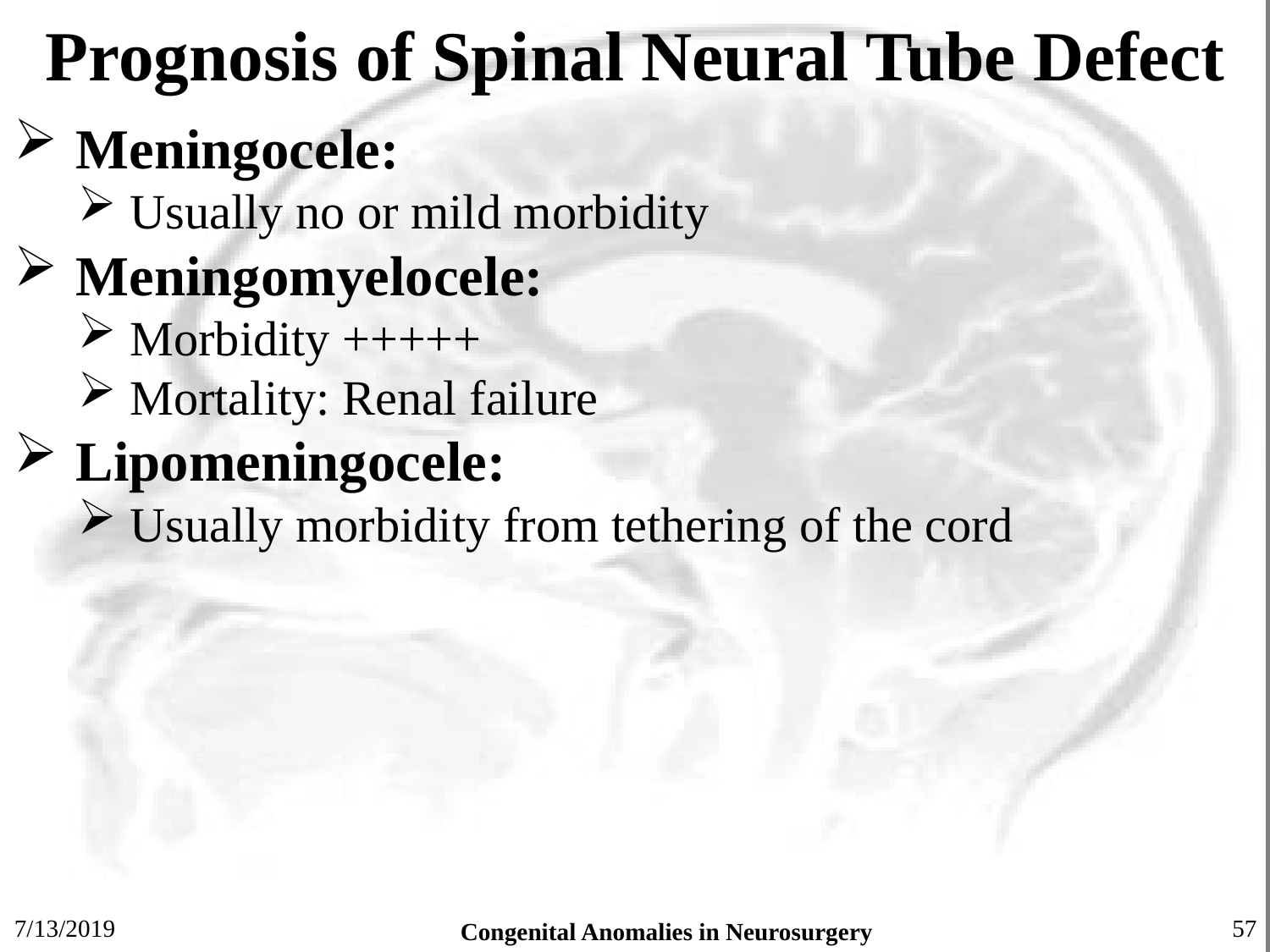

# Prognosis of Spinal Neural Tube Defect
 Meningocele:
 Usually no or mild morbidity
 Meningomyelocele:
 Morbidity +++++
 Mortality: Renal failure
 Lipomeningocele:
 Usually morbidity from tethering of the cord
7/13/2019
Congenital Anomalies in Neurosurgery
57